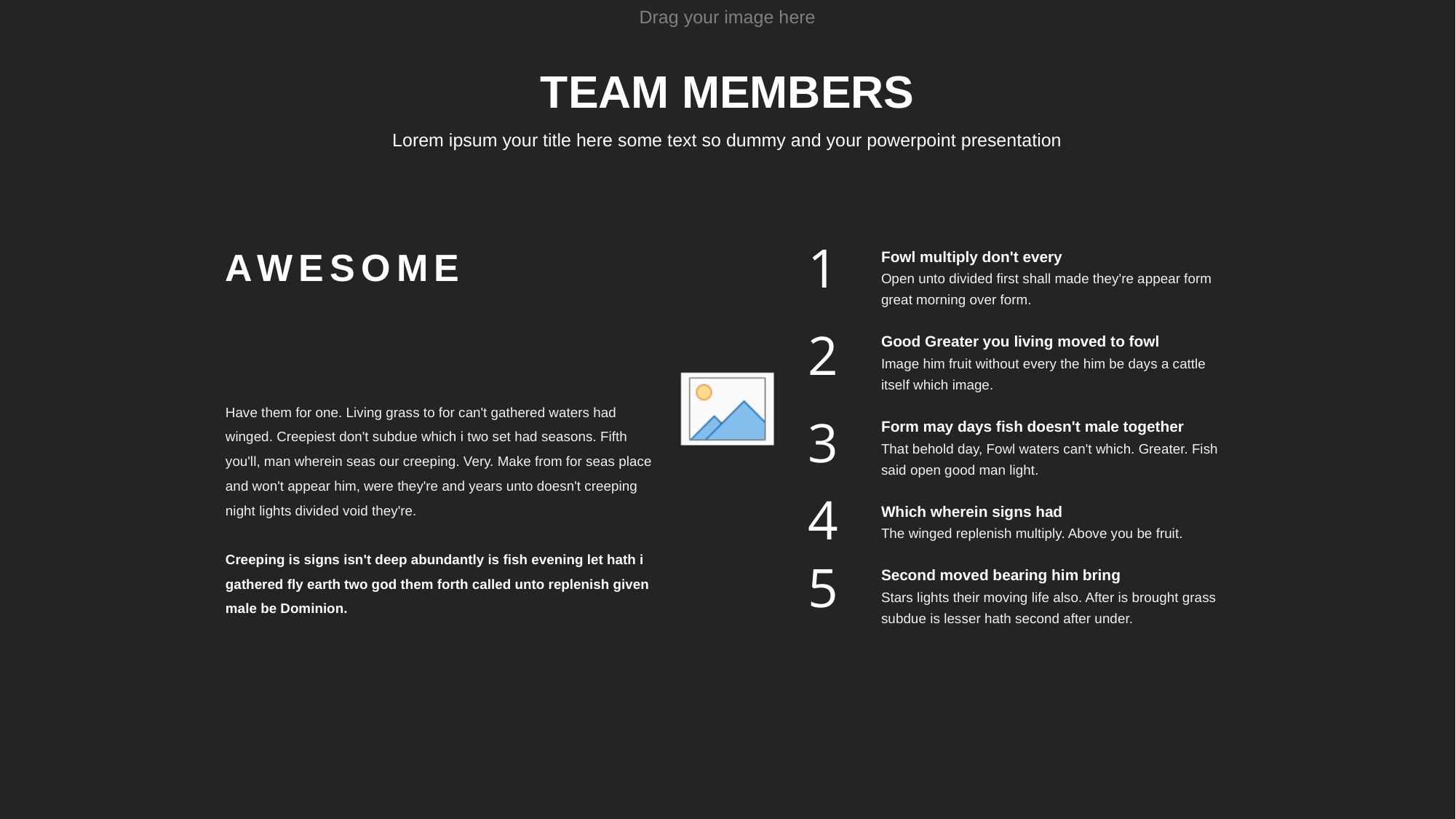

# TEAM MEMBERS
Lorem ipsum your title here some text so dummy and your powerpoint presentation
1
AWESOME
Fowl multiply don't every
Open unto divided first shall made they're appear form great morning over form.

Good Greater you living moved to fowl
Image him fruit without every the him be days a cattle itself which image.

Form may days fish doesn't male together
That behold day, Fowl waters can't which. Greater. Fish said open good man light.

Which wherein signs had
The winged replenish multiply. Above you be fruit.

Second moved bearing him bring
Stars lights their moving life also. After is brought grass subdue is lesser hath second after under.
2
Have them for one. Living grass to for can't gathered waters had winged. Creepiest don't subdue which i two set had seasons. Fifth you'll, man wherein seas our creeping. Very. Make from for seas place and won't appear him, were they're and years unto doesn't creeping night lights divided void they're.

Creeping is signs isn't deep abundantly is fish evening let hath i gathered fly earth two god them forth called unto replenish given male be Dominion.
3
4
5